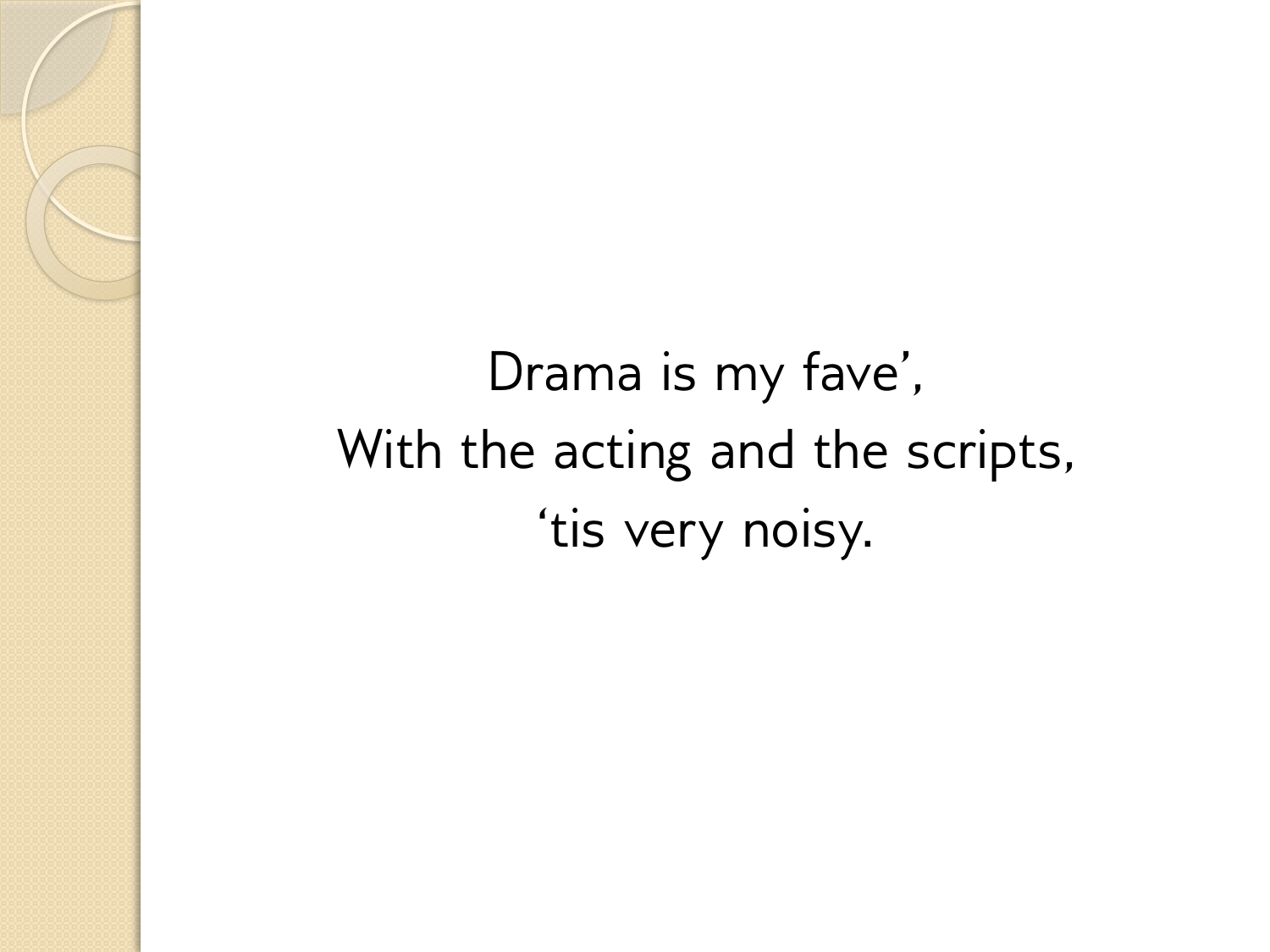

Drama is my fave’,
With the acting and the scripts,
‘tis very noisy.